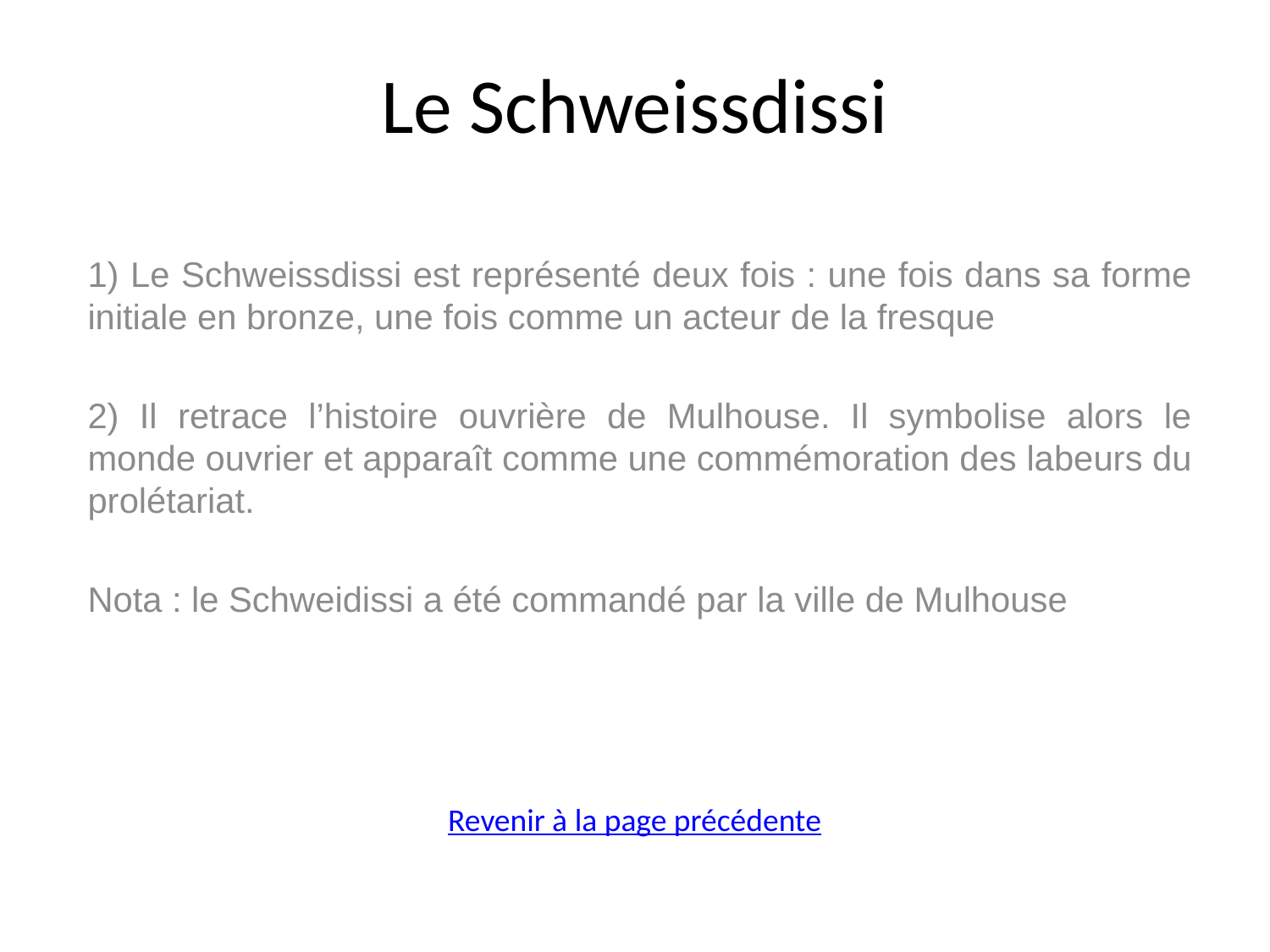

# Le Schweissdissi
1) Le Schweissdissi est représenté deux fois : une fois dans sa forme initiale en bronze, une fois comme un acteur de la fresque

2) Il retrace l’histoire ouvrière de Mulhouse. Il symbolise alors le monde ouvrier et apparaît comme une commémoration des labeurs du prolétariat.

Nota : le Schweidissi a été commandé par la ville de Mulhouse
Revenir à la page précédente